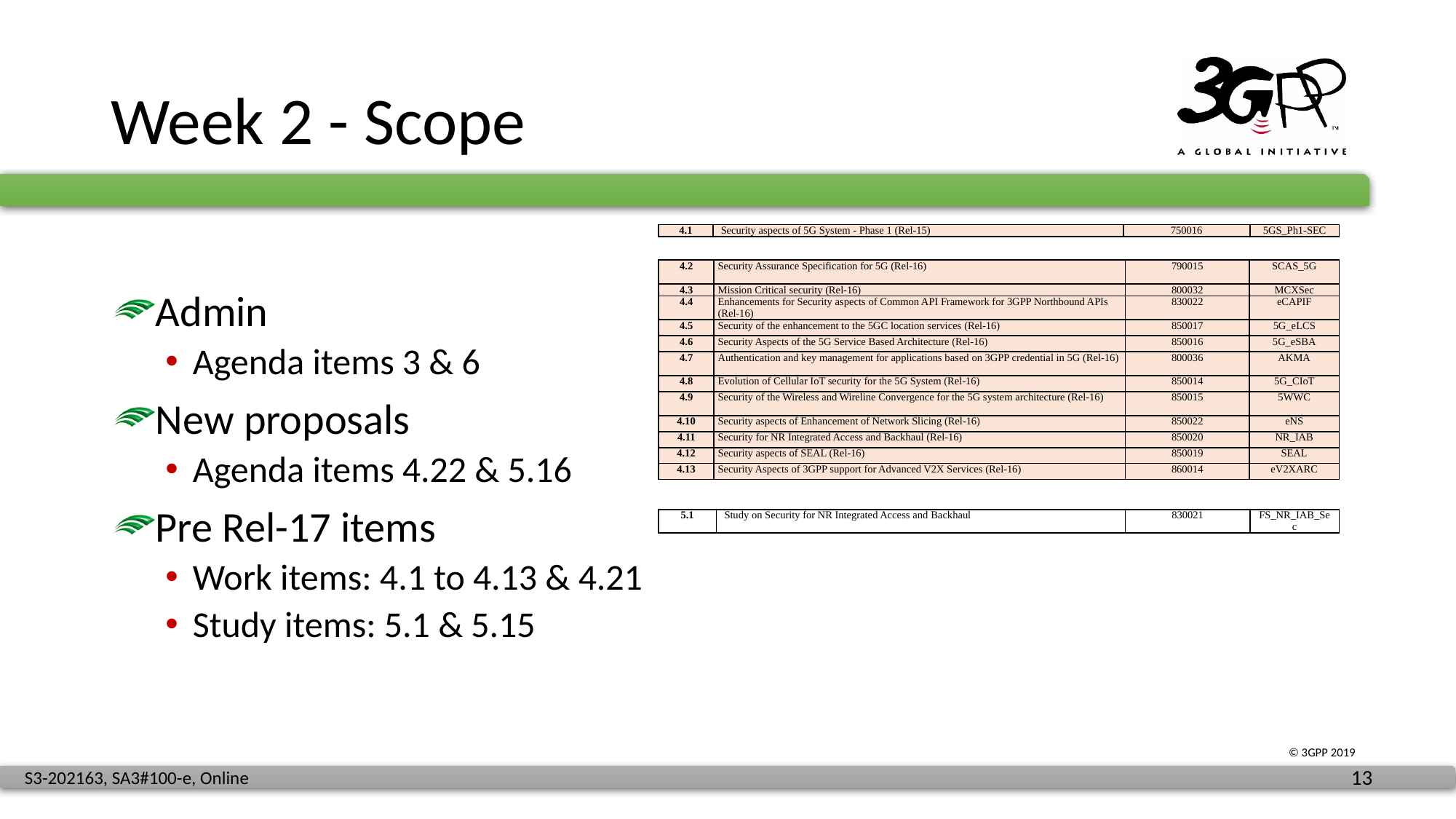

# Week 2 - Scope

Admin
Agenda items 3 & 6
New proposals
Agenda items 4.22 & 5.16
Pre Rel-17 items
Work items: 4.1 to 4.13 & 4.21
Study items: 5.1 & 5.15

| 4.1 | Security aspects of 5G System - Phase 1 (Rel-15) | 750016 | 5GS\_Ph1-SEC |
| --- | --- | --- | --- |
| 4.2 | Security Assurance Specification for 5G (Rel-16) | 790015 | SCAS\_5G |
| --- | --- | --- | --- |
| 4.3 | Mission Critical security (Rel-16) | 800032 | MCXSec |
| 4.4 | Enhancements for Security aspects of Common API Framework for 3GPP Northbound APIs (Rel-16) | 830022 | eCAPIF |
| 4.5 | Security of the enhancement to the 5GC location services (Rel-16) | 850017 | 5G\_eLCS |
| 4.6 | Security Aspects of the 5G Service Based Architecture (Rel-16) | 850016 | 5G\_eSBA |
| 4.7 | Authentication and key management for applications based on 3GPP credential in 5G (Rel-16) | 800036 | AKMA |
| 4.8 | Evolution of Cellular IoT security for the 5G System (Rel-16) | 850014 | 5G\_CIoT |
| 4.9 | Security of the Wireless and Wireline Convergence for the 5G system architecture (Rel-16) | 850015 | 5WWC |
| 4.10 | Security aspects of Enhancement of Network Slicing (Rel-16) | 850022 | eNS |
| 4.11 | Security for NR Integrated Access and Backhaul (Rel-16) | 850020 | NR\_IAB |
| 4.12 | Security aspects of SEAL (Rel-16) | 850019 | SEAL |
| 4.13 | Security Aspects of 3GPP support for Advanced V2X Services (Rel-16) | 860014 | eV2XARC |
| 5.1 | Study on Security for NR Integrated Access and Backhaul | 830021 | FS\_NR\_IAB\_Sec |
| --- | --- | --- | --- |